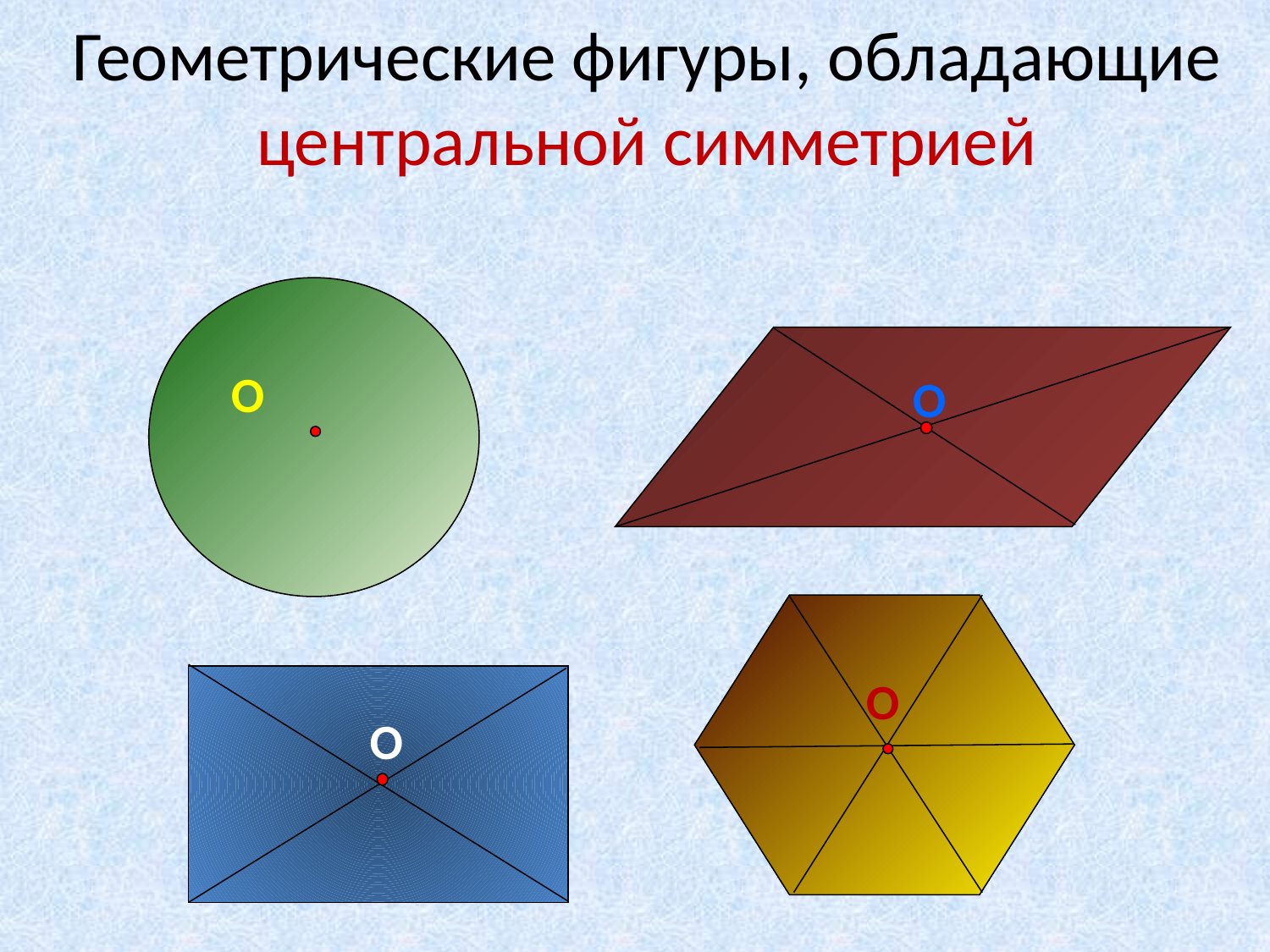

# Геометрические фигуры, обладающие центральной симметрией

О

О

О

О